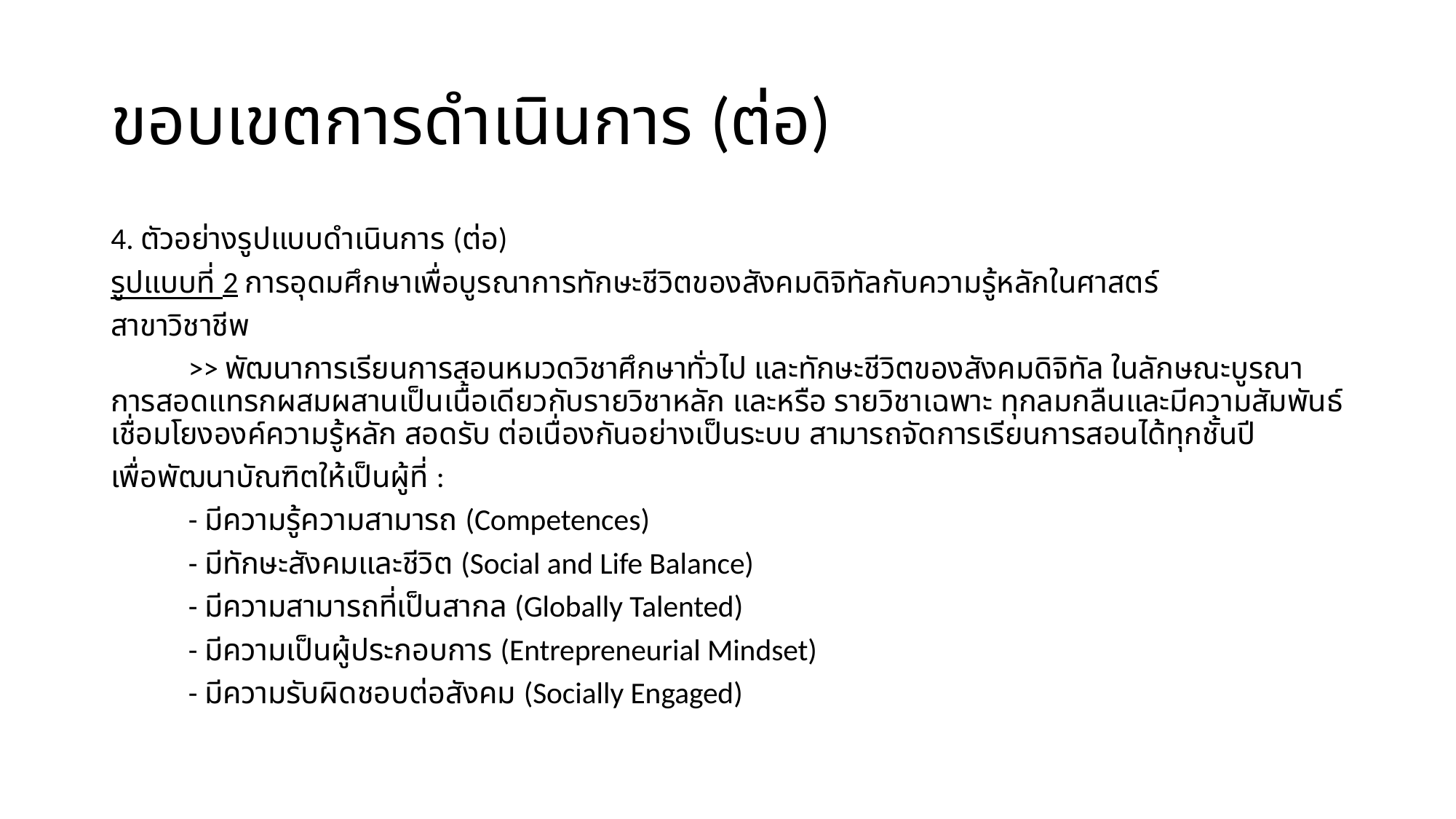

# ขอบเขตการดำเนินการ (ต่อ)
4. ตัวอย่างรูปแบบดำเนินการ (ต่อ)
รูปแบบที่ 2 การอุดมศึกษาเพื่อบูรณาการทักษะชีวิตของสังคมดิจิทัลกับความรู้หลักในศาสตร์
สาขาวิชาชีพ
	>> พัฒนาการเรียนการสอนหมวดวิชาศึกษาทั่วไป และทักษะชีวิตของสังคมดิจิทัล ในลักษณะบูรณาการสอดแทรกผสมผสานเป็นเนื้อเดียวกับรายวิชาหลัก และหรือ รายวิชาเฉพาะ ทุกลมกลืนและมีความสัมพันธ์เชื่อมโยงองค์ความรู้หลัก สอดรับ ต่อเนื่องกันอย่างเป็นระบบ สามารถจัดการเรียนการสอนได้ทุกชั้นปี
เพื่อพัฒนาบัณฑิตให้เป็นผู้ที่ :
	- มีความรู้ความสามารถ (Competences)
	- มีทักษะสังคมและชีวิต (Social and Life Balance)
	- มีความสามารถที่เป็นสากล (Globally Talented)
	- มีความเป็นผู้ประกอบการ (Entrepreneurial Mindset)
	- มีความรับผิดชอบต่อสังคม (Socially Engaged)